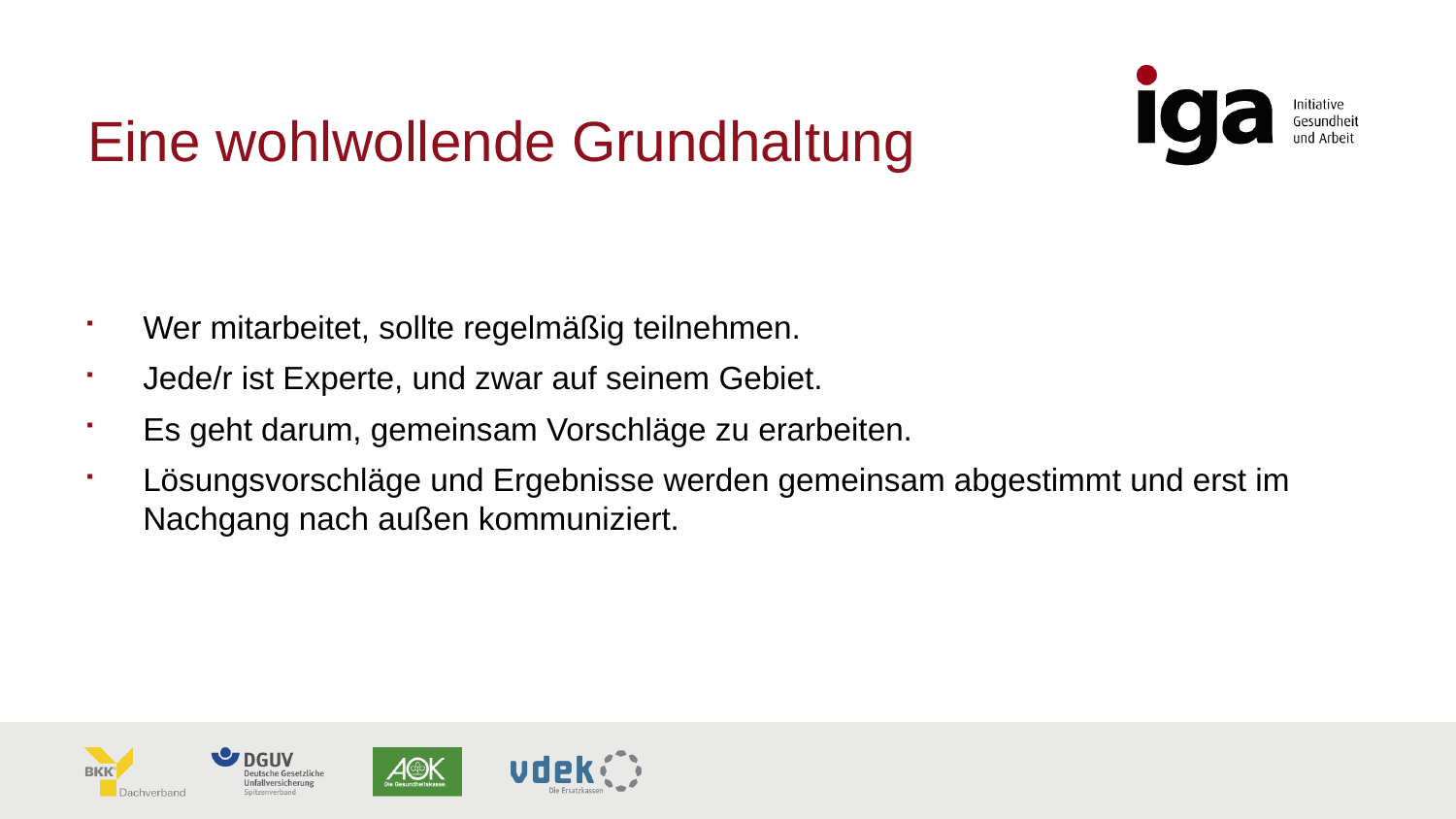

# Eine wohlwollende Grundhaltung
Wer mitarbeitet, sollte regelmäßig teilnehmen.
Jede/r ist Experte, und zwar auf seinem Gebiet.
Es geht darum, gemeinsam Vorschläge zu erarbeiten.
Lösungsvorschläge und Ergebnisse werden gemeinsam abgestimmt und erst im Nachgang nach außen kommuniziert.